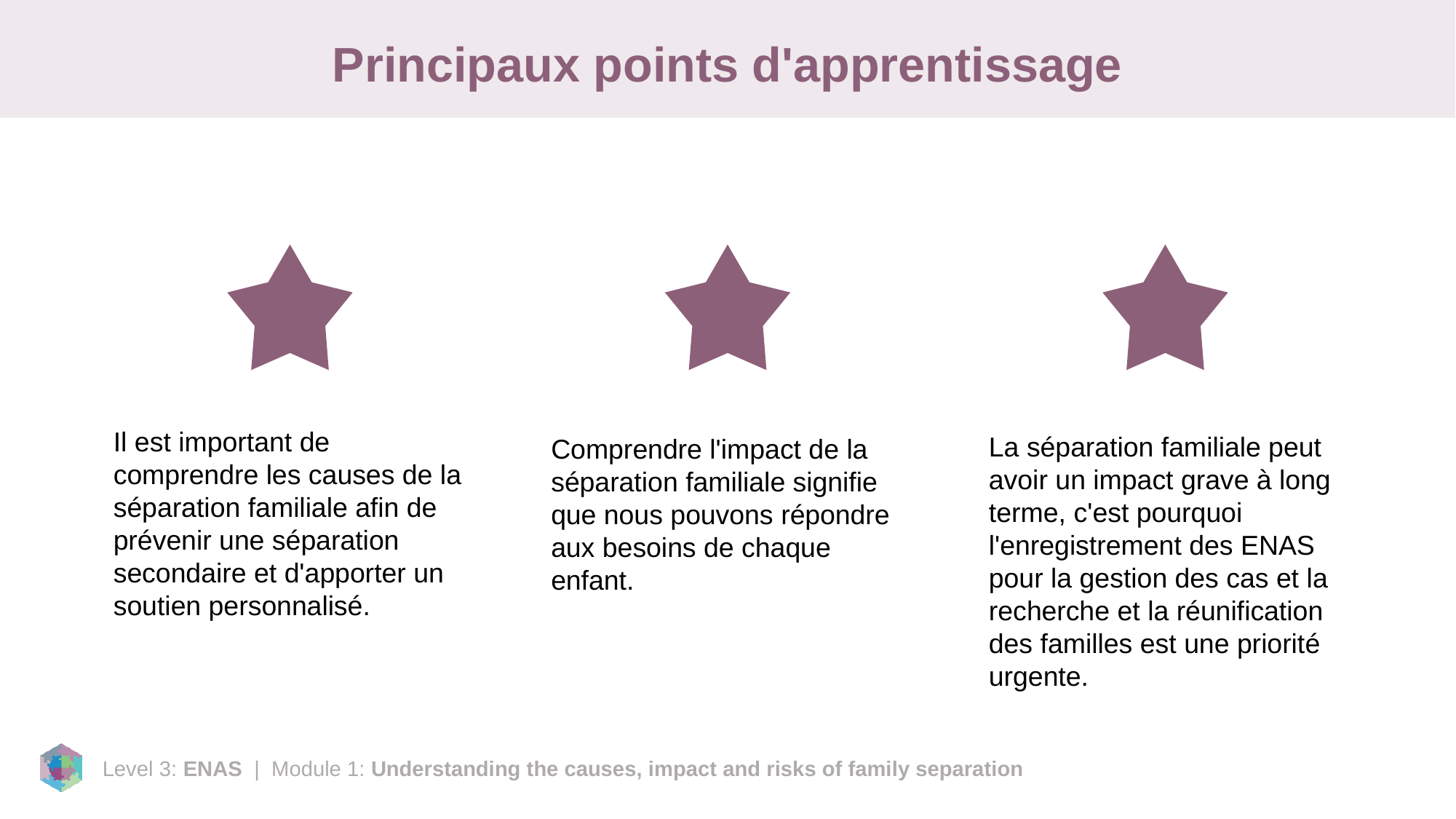

# Principaux points d'apprentissage

Il est important de comprendre les causes de la séparation familiale afin de prévenir une séparation secondaire et d'apporter un soutien personnalisé.
La séparation familiale peut avoir un impact grave à long terme, c'est pourquoi l'enregistrement des ENAS pour la gestion des cas et la recherche et la réunification des familles est une priorité urgente.
Comprendre l'impact de la séparation familiale signifie que nous pouvons répondre aux besoins de chaque enfant.